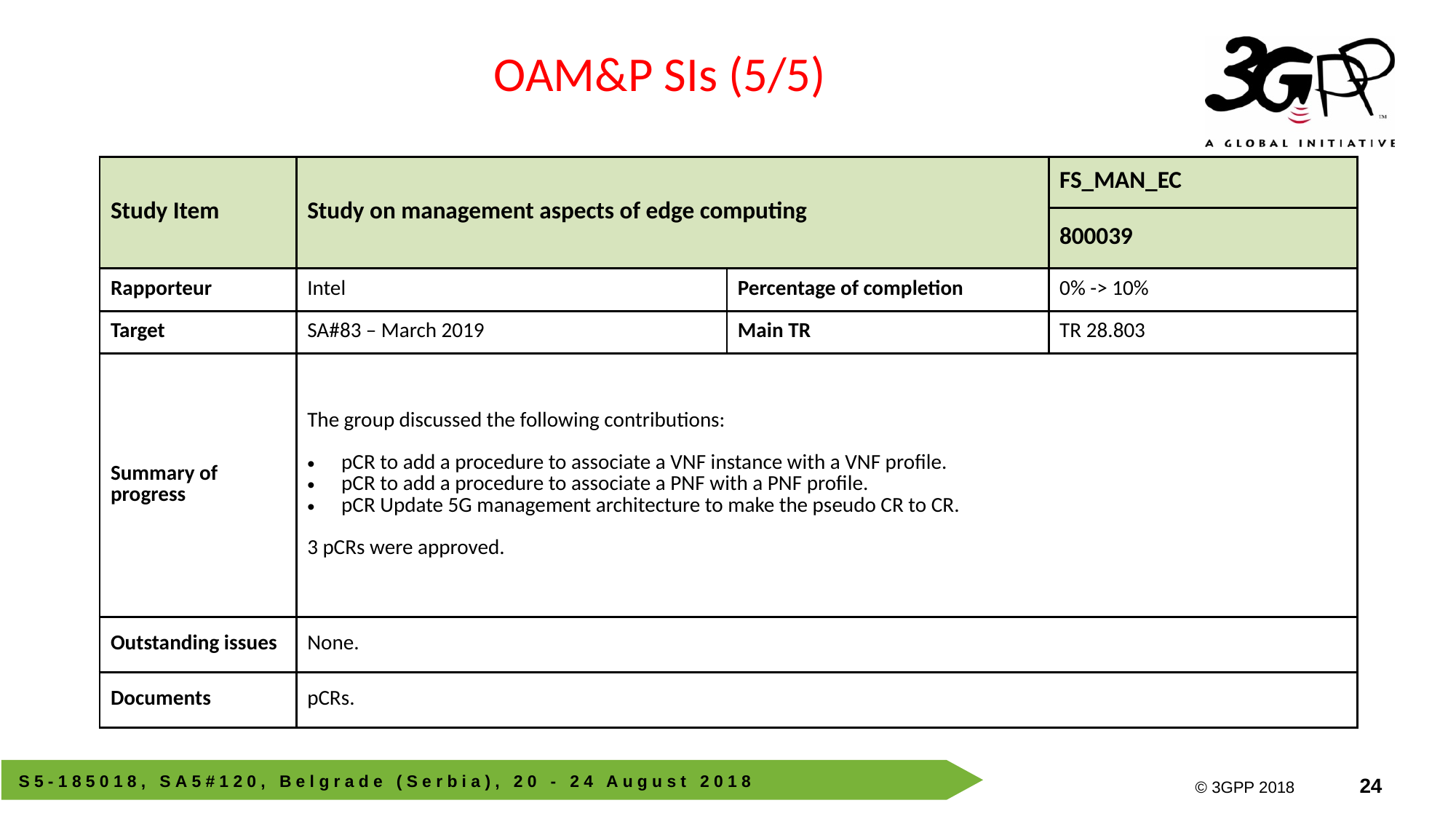

OAM&P SIs (5/5)
| Study Item | Study on management aspects of edge computing |  | FS\_MAN\_EC |
| --- | --- | --- | --- |
|  |  |  | 800039 |
| Rapporteur | Intel | Percentage of completion | 0% -> 10% |
| Target | SA#83 – March 2019 | Main TR | TR 28.803 |
| Summary of progress | The group discussed the following contributions: pCR to add a procedure to associate a VNF instance with a VNF profile. pCR to add a procedure to associate a PNF with a PNF profile. pCR Update 5G management architecture to make the pseudo CR to CR. 3 pCRs were approved. |  |  |
| Outstanding issues | None. |  |  |
| Documents | pCRs. |  |  |